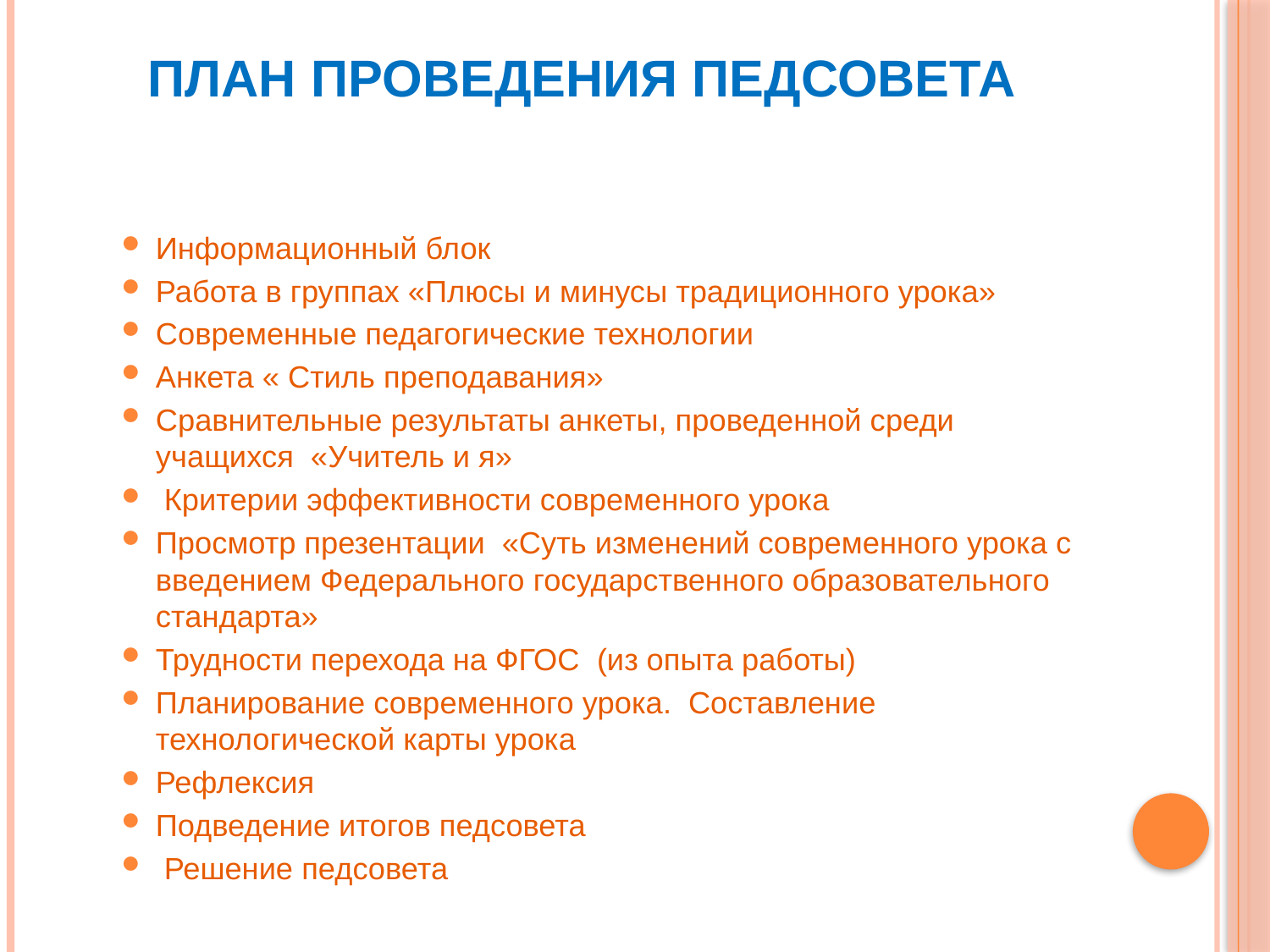

# План проведения педсовета
Информационный блок
Работа в группах «Плюсы и минусы традиционного урока»
Современные педагогические технологии
Анкета « Стиль преподавания»
Сравнительные результаты анкеты, проведенной среди учащихся  «Учитель и я»
 Критерии эффективности современного урока
Просмотр презентации  «Суть изменений современного урока с введением Федерального государственного образовательного стандарта»
Трудности перехода на ФГОС  (из опыта работы)
Планирование современного урока.  Составление технологической карты урока
Рефлексия
Подведение итогов педсовета
 Решение педсовета